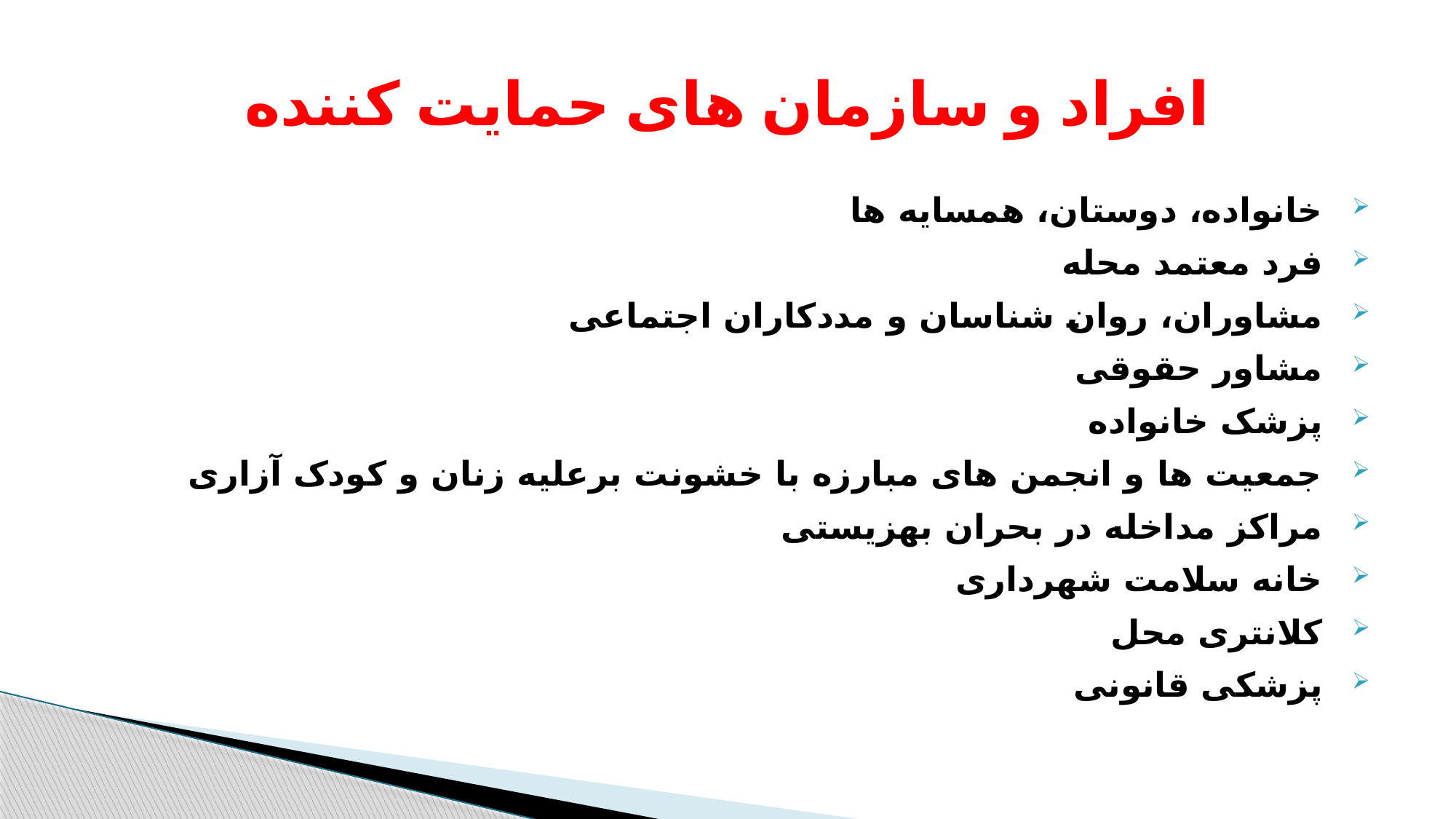

# افراد و سازمان های حمایت کننده
خانواده، دوستان، همسایه ها
فرد معتمد محله
مشاوران، روان شناسان و مددکاران اجتماعی
مشاور حقوقی
پزشک خانواده
جمعیت ها و انجمن های مبارزه با خشونت برعلیه زنان و کودک آزاری
مراکز مداخله در بحران بهزیستی
خانه سلامت شهرداری
کلانتری محل
پزشکی قانونی